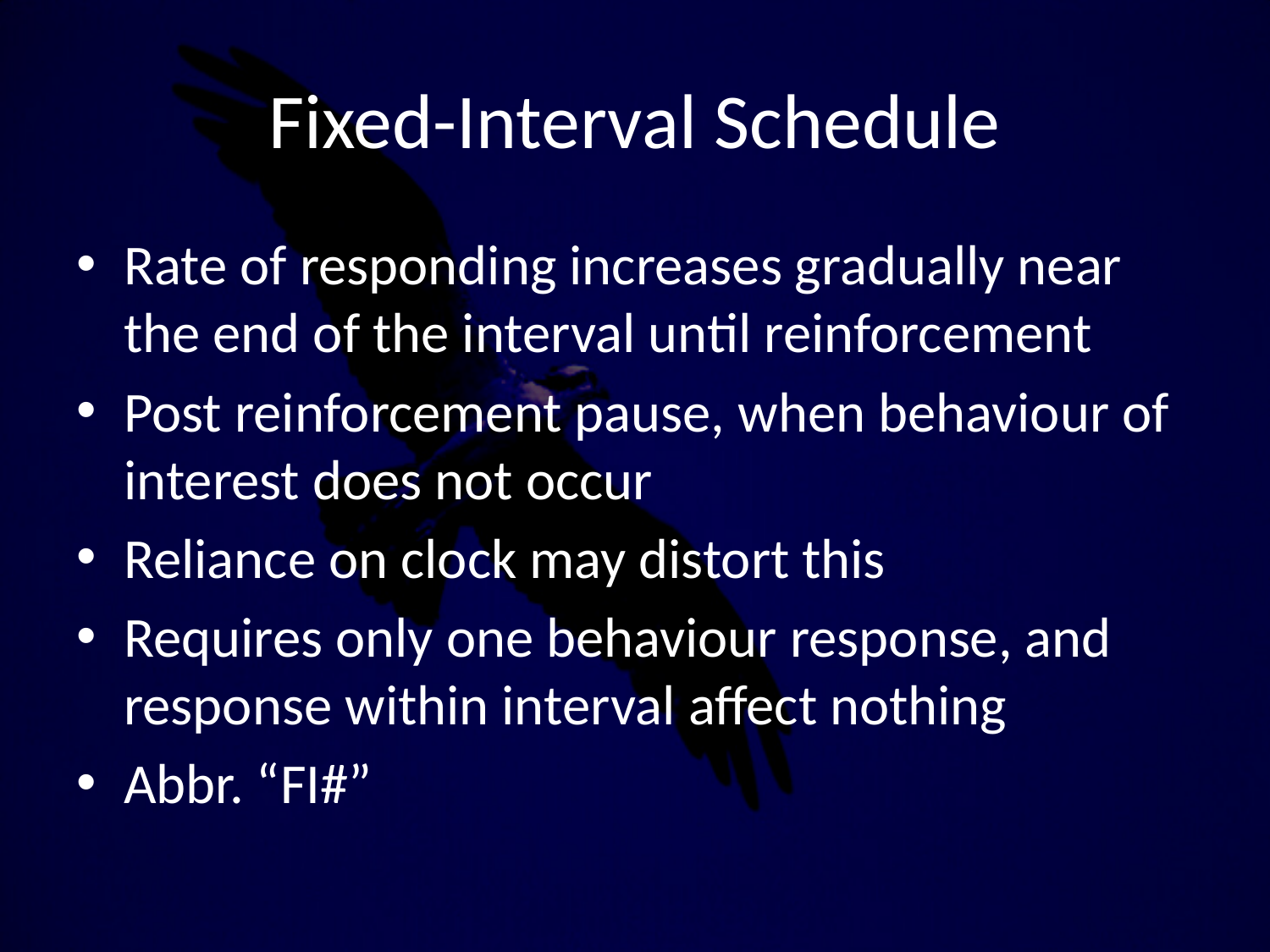

# Fixed-Interval Schedule
Rate of responding increases gradually near the end of the interval until reinforcement
Post reinforcement pause, when behaviour of interest does not occur
Reliance on clock may distort this
Requires only one behaviour response, and response within interval affect nothing
Abbr. “FI#”